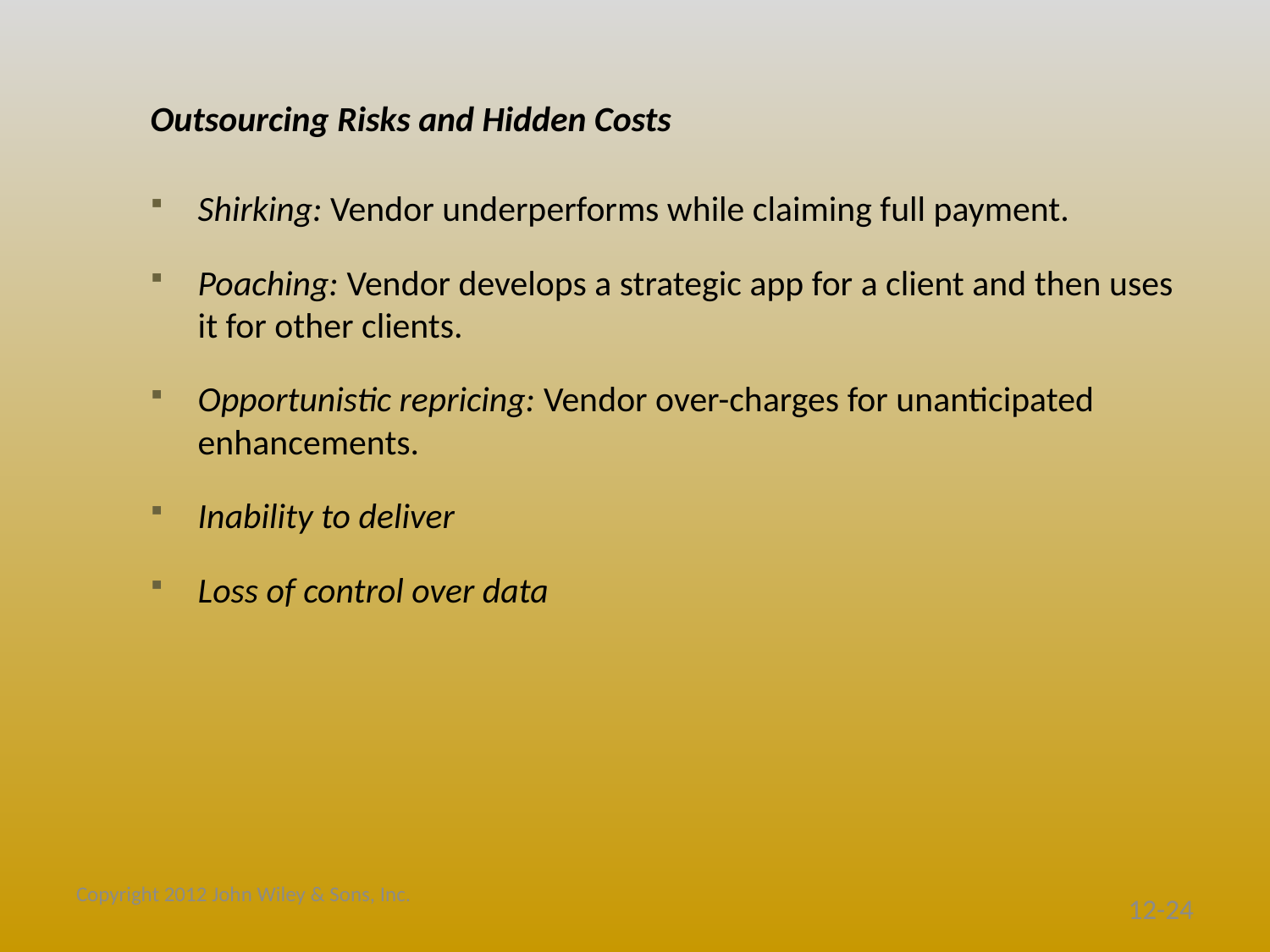

# Outsourcing Risks and Hidden Costs
Shirking: Vendor underperforms while claiming full payment.
Poaching: Vendor develops a strategic app for a client and then uses it for other clients.
Opportunistic repricing: Vendor over-charges for unanticipated enhancements.
Inability to deliver
Loss of control over data

Copyright 2012 John Wiley & Sons, Inc.
12-24